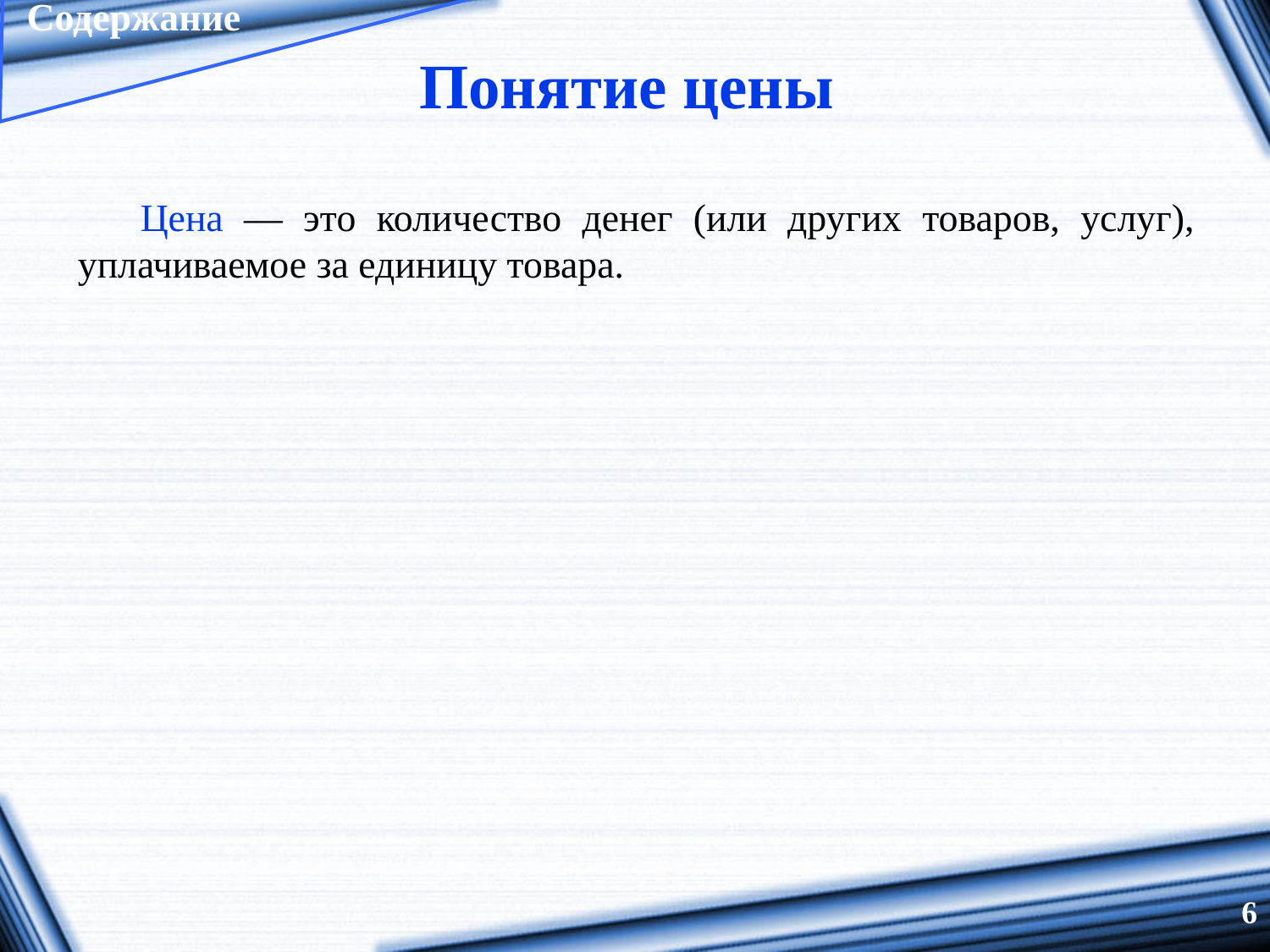

Содержание
# Понятие цены
Цена — это количество денег (или других товаров, услуг), уплачиваемое за единицу товара.

6